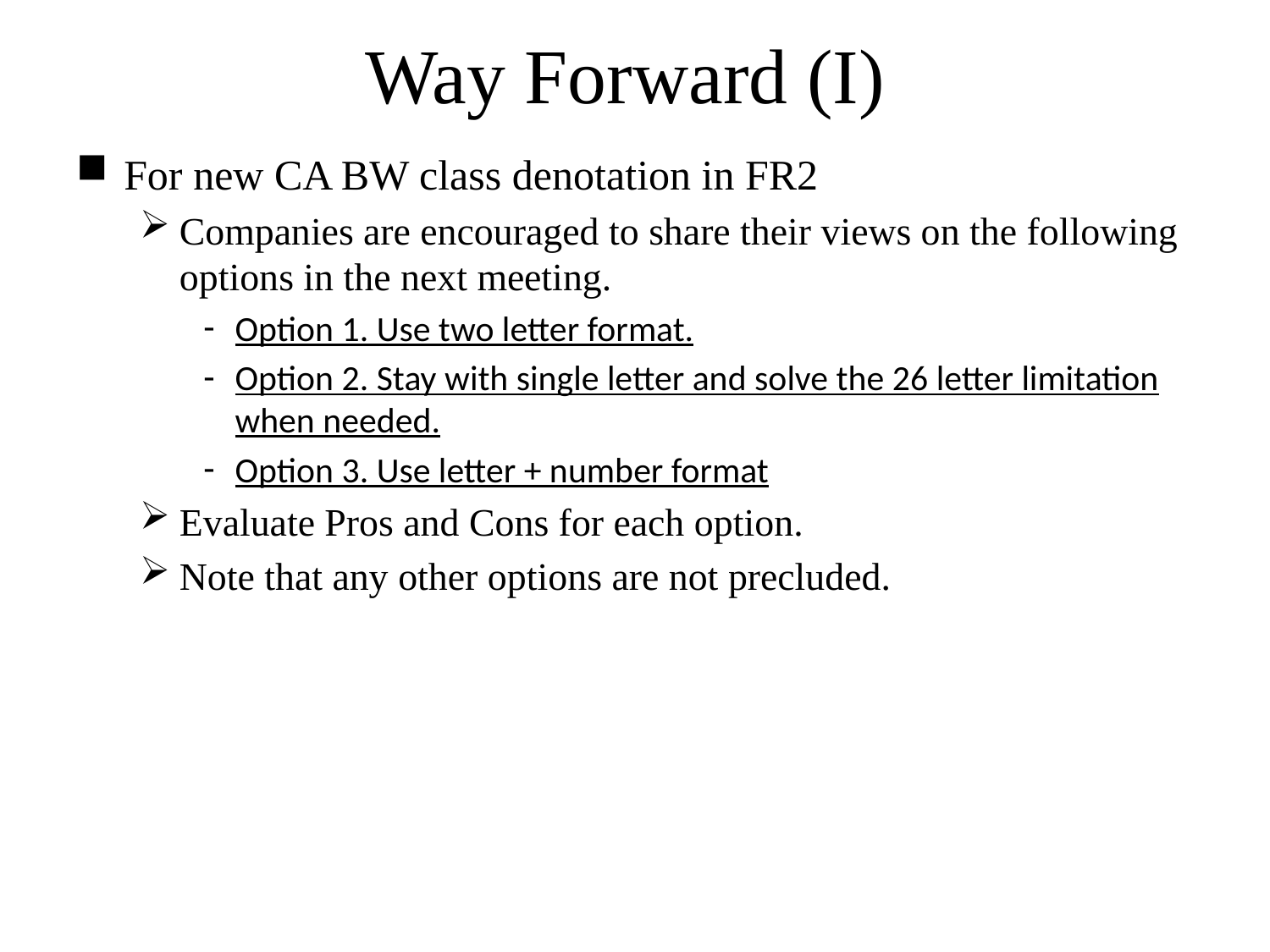

# Way Forward (I)
For new CA BW class denotation in FR2
Companies are encouraged to share their views on the following options in the next meeting.
Option 1. Use two letter format.
Option 2. Stay with single letter and solve the 26 letter limitation when needed.
Option 3. Use letter + number format
Evaluate Pros and Cons for each option.
Note that any other options are not precluded.